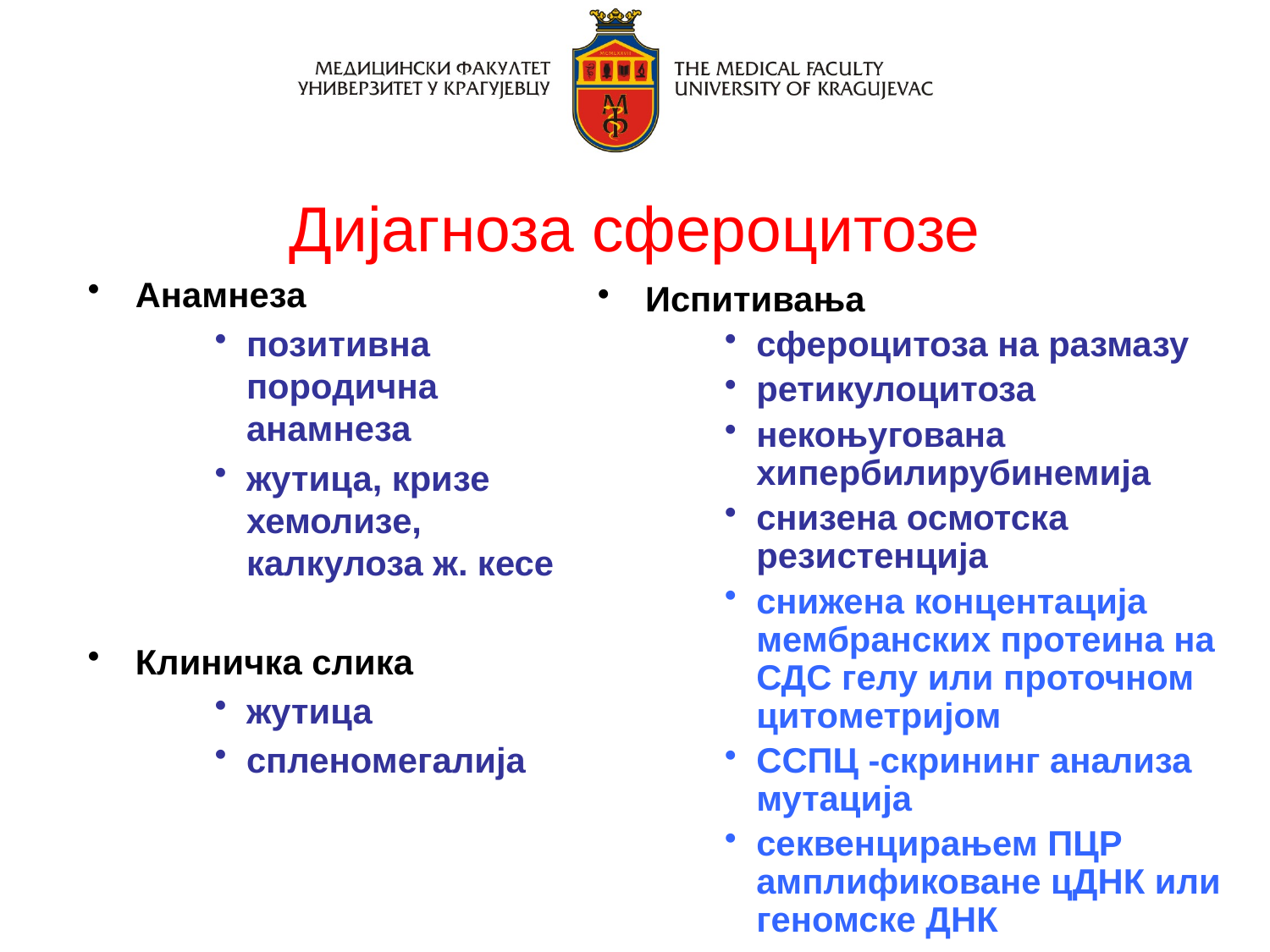

Дијагноза сфероцитозе
Анамнеза
позитивна породична анамнеза
жутица, кризе хемолизе, калкулоза ж. кесе

Клиничка слика
жутица
спленомегалија

Испитивања
сфероцитоза на размазу
ретикулоцитоза
некоњугована хипербилирубинемија
снизена осмотска резистенција
снижена концентација мембранских протеина на СДС гелу или проточном цитометријом
ССПЦ -скрининг анализа мутација
секвенцирањем ПЦР амплификоване цДНК или геномске ДНК